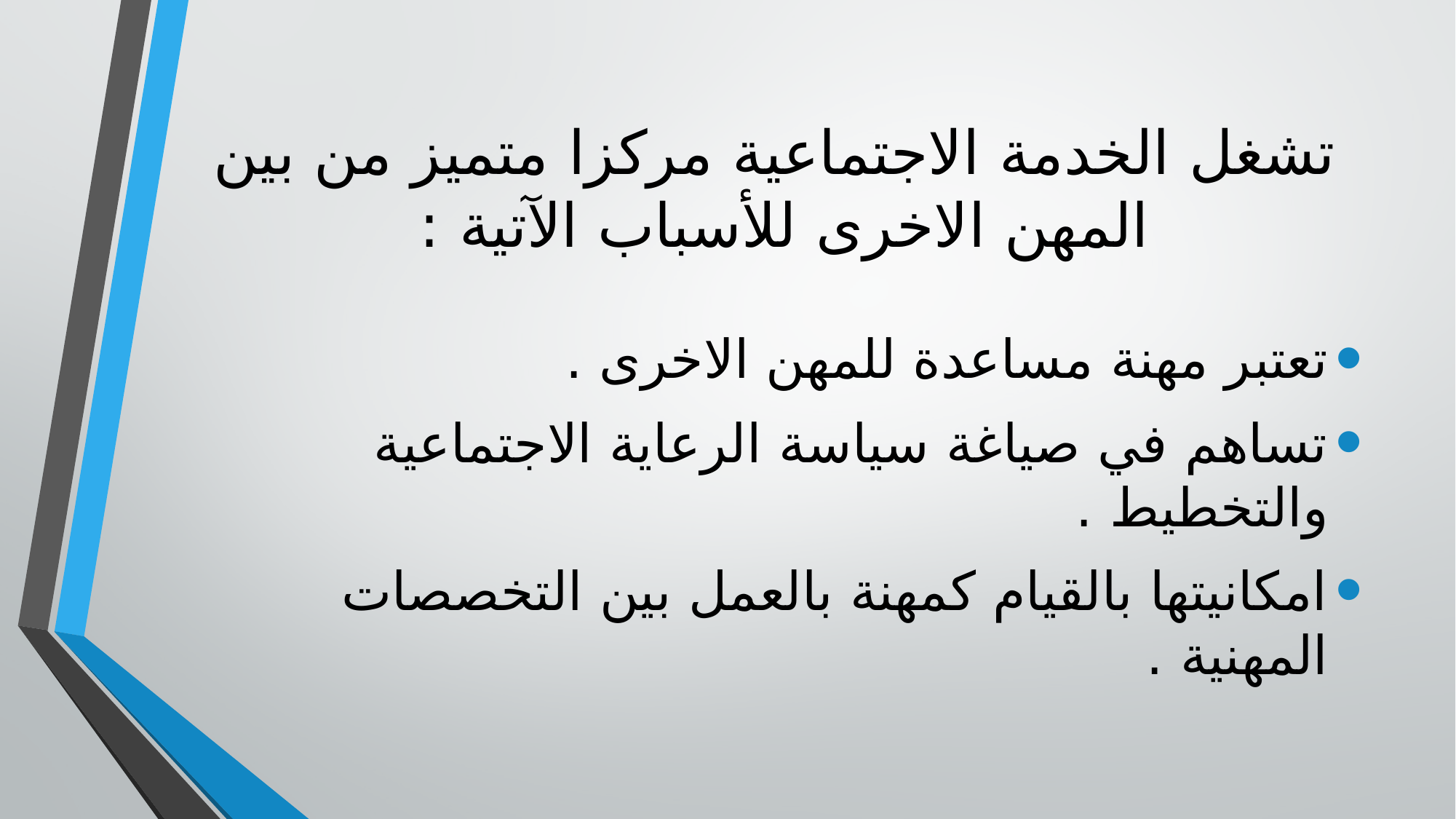

# تشغل الخدمة الاجتماعية مركزا متميز من بين المهن الاخرى للأسباب الآتية :
تعتبر مهنة مساعدة للمهن الاخرى .
تساهم في صياغة سياسة الرعاية الاجتماعية والتخطيط .
امكانيتها بالقيام كمهنة بالعمل بين التخصصات المهنية .